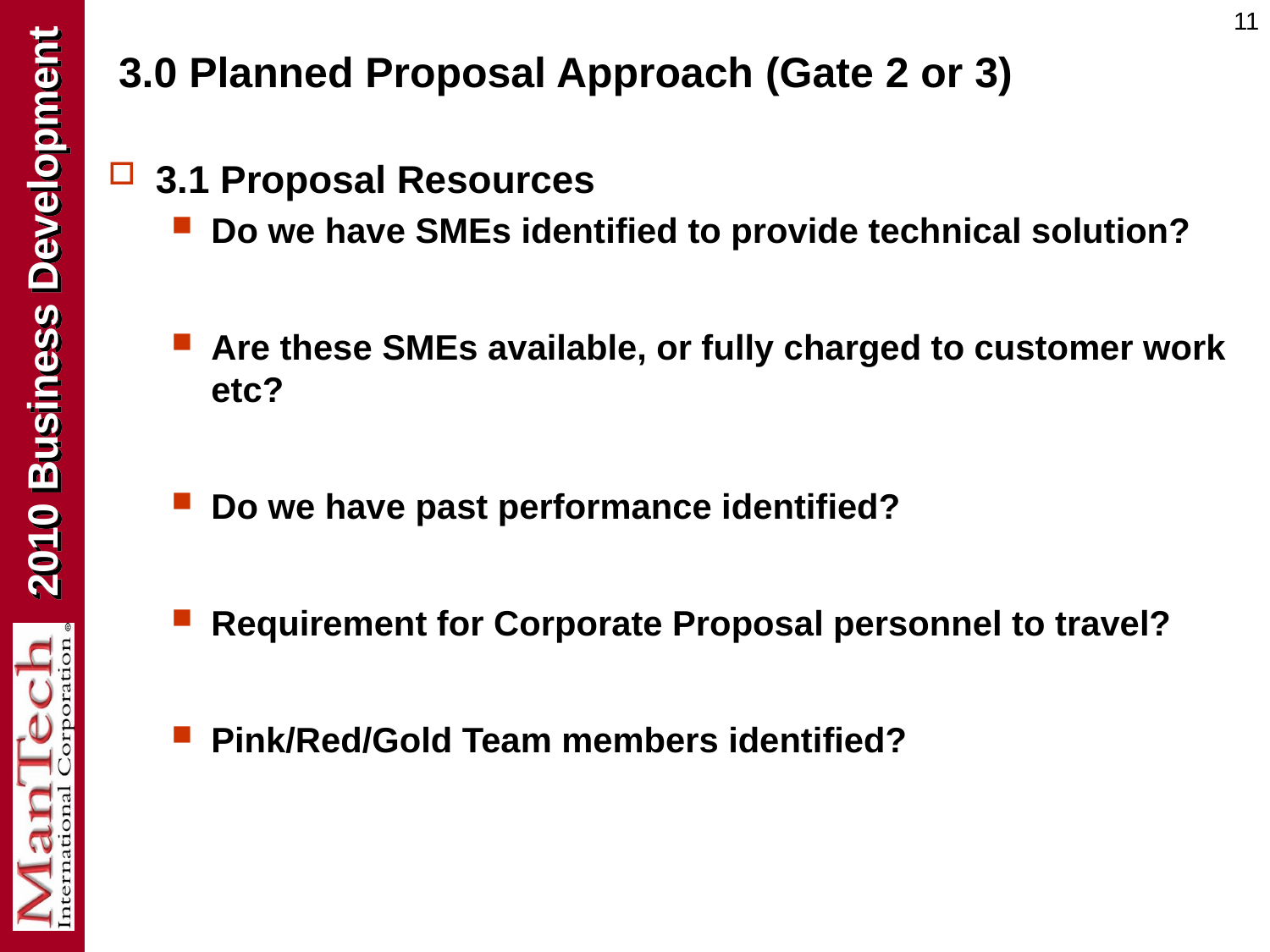

11
# 3.0 Planned Proposal Approach (Gate 2 or 3)
3.1 Proposal Resources
Do we have SMEs identified to provide technical solution?

Are these SMEs available, or fully charged to customer work etc?

Do we have past performance identified?

Requirement for Corporate Proposal personnel to travel?

Pink/Red/Gold Team members identified?